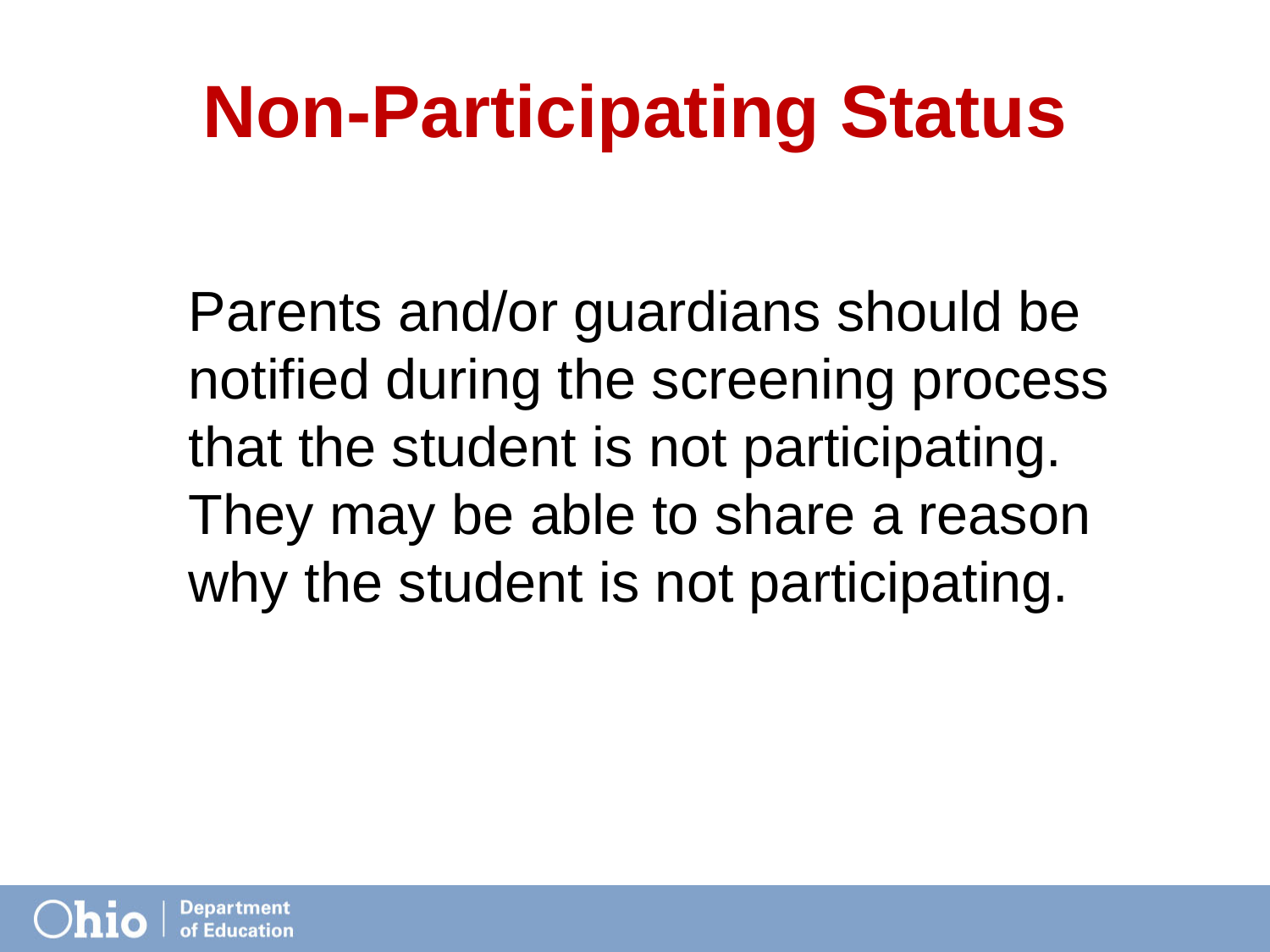

# Non-Participating Status
Parents and/or guardians should be notified during the screening process that the student is not participating. They may be able to share a reason why the student is not participating.